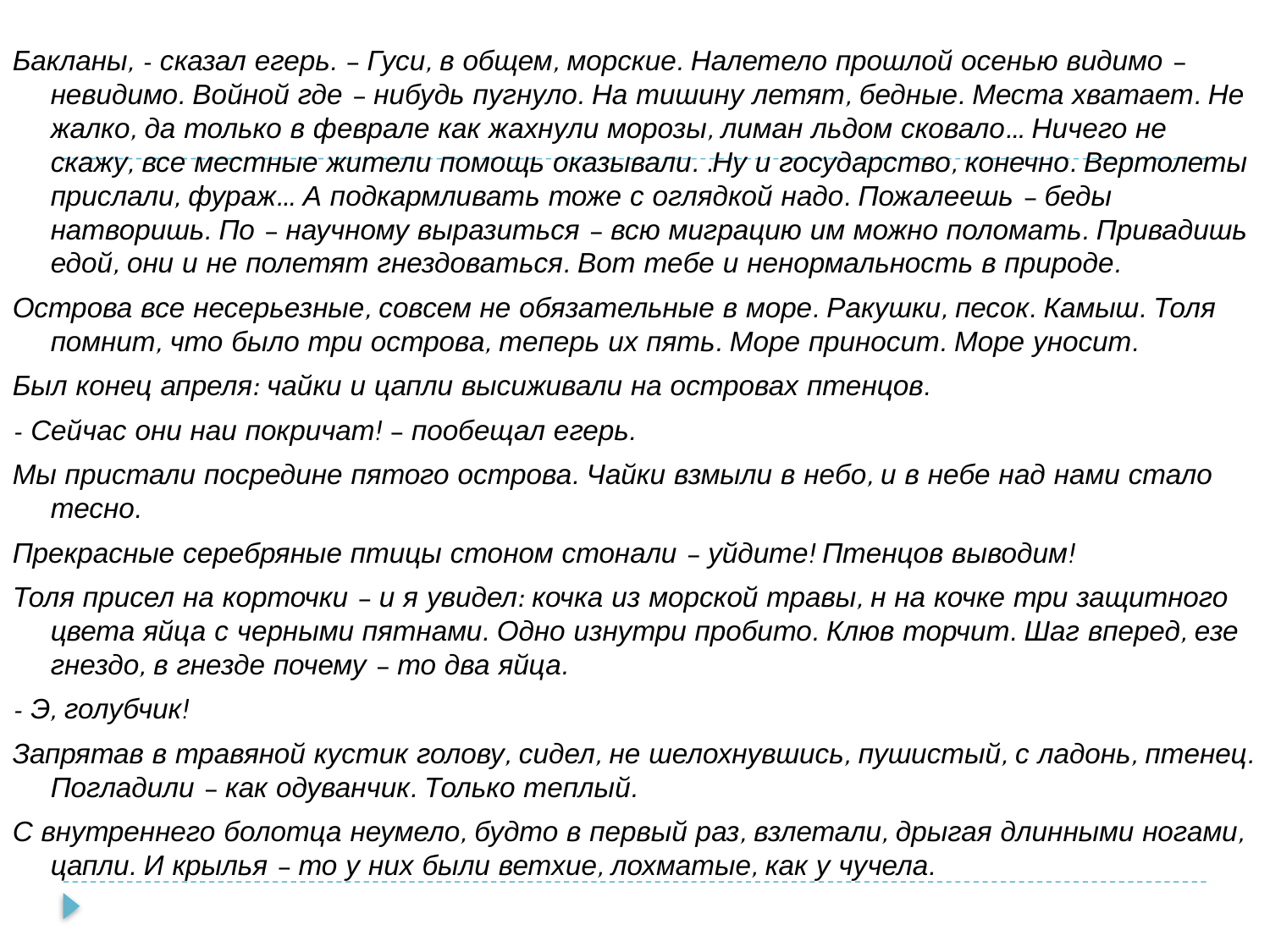

Бакланы, - сказал егерь. – Гуси, в общем, морские. Налетело прошлой осенью видимо – невидимо. Войной где – нибудь пугнуло. На тишину летят, бедные. Места хватает. Не жалко, да только в феврале как жахнули морозы, лиман льдом сковало… Ничего не скажу, все местные жители помощь оказывали. .Ну и государство, конечно. Вертолеты прислали, фураж… А подкармливать тоже с оглядкой надо. Пожалеешь – беды натворишь. По – научному выразиться – всю миграцию им можно поломать. Привадишь едой, они и не полетят гнездоваться. Вот тебе и ненормальность в природе.
Острова все несерьезные, совсем не обязательные в море. Ракушки, песок. Камыш. Толя помнит, что было три острова, теперь их пять. Море приносит. Море уносит.
Был конец апреля: чайки и цапли высиживали на островах птенцов.
- Сейчас они наи покричат! – пообещал егерь.
Мы пристали посредине пятого острова. Чайки взмыли в небо, и в небе над нами стало тесно.
Прекрасные серебряные птицы стоном стонали – уйдите! Птенцов выводим!
Толя присел на корточки – и я увидел: кочка из морской травы, н на кочке три защитного цвета яйца с черными пятнами. Одно изнутри пробито. Клюв торчит. Шаг вперед, езе гнездо, в гнезде почему – то два яйца.
- Э, голубчик!
Запрятав в травяной кустик голову, сидел, не шелохнувшись, пушистый, с ладонь, птенец. Погладили – как одуванчик. Только теплый.
С внутреннего болотца неумело, будто в первый раз, взлетали, дрыгая длинными ногами, цапли. И крылья – то у них были ветхие, лохматые, как у чучела.